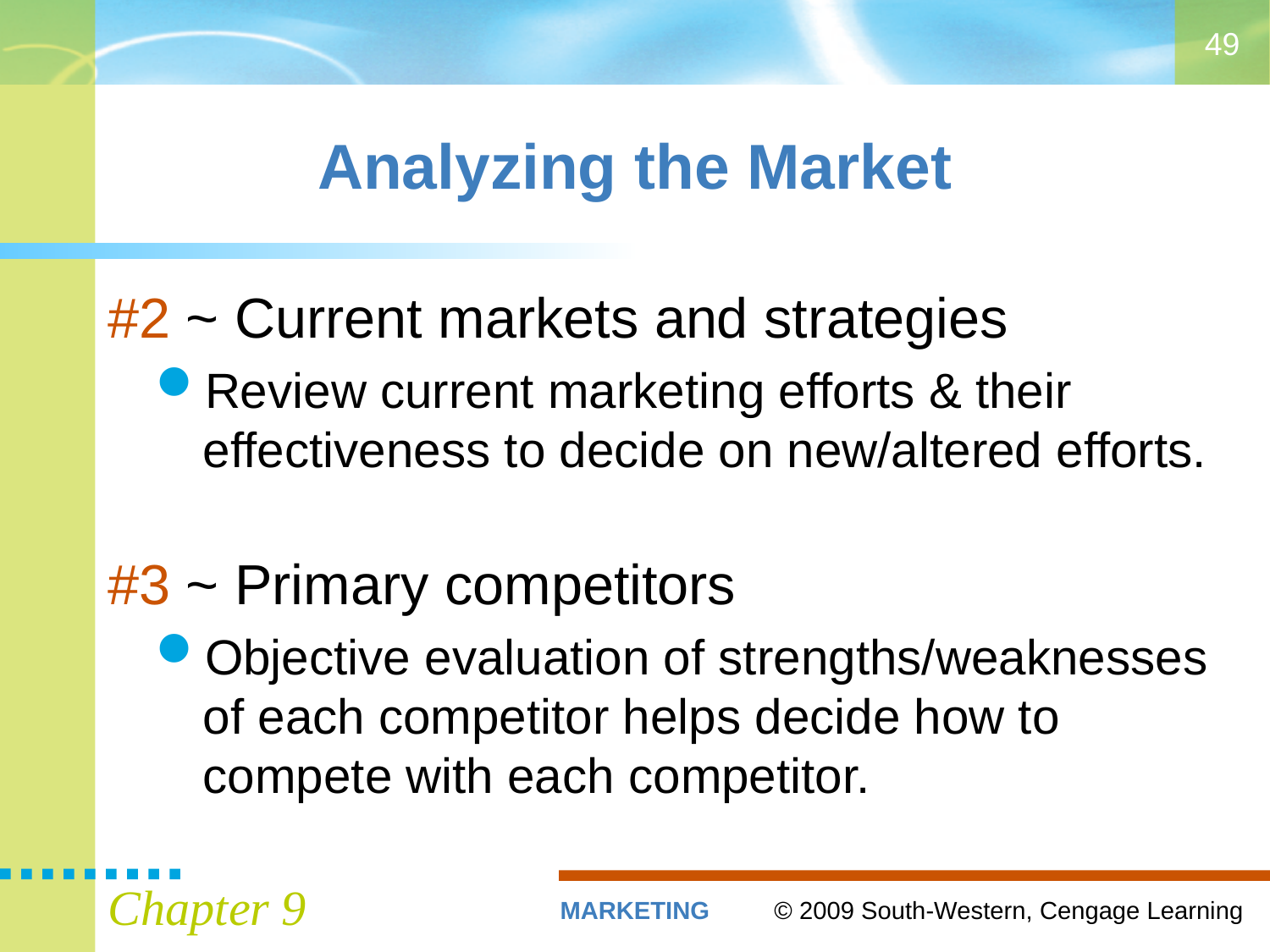

49
# Analyzing the Market
#2 ~ Current markets and strategies
Review current marketing efforts & their effectiveness to decide on new/altered efforts.
#3 ~ Primary competitors
Objective evaluation of strengths/weaknesses of each competitor helps decide how to compete with each competitor.
Chapter 9